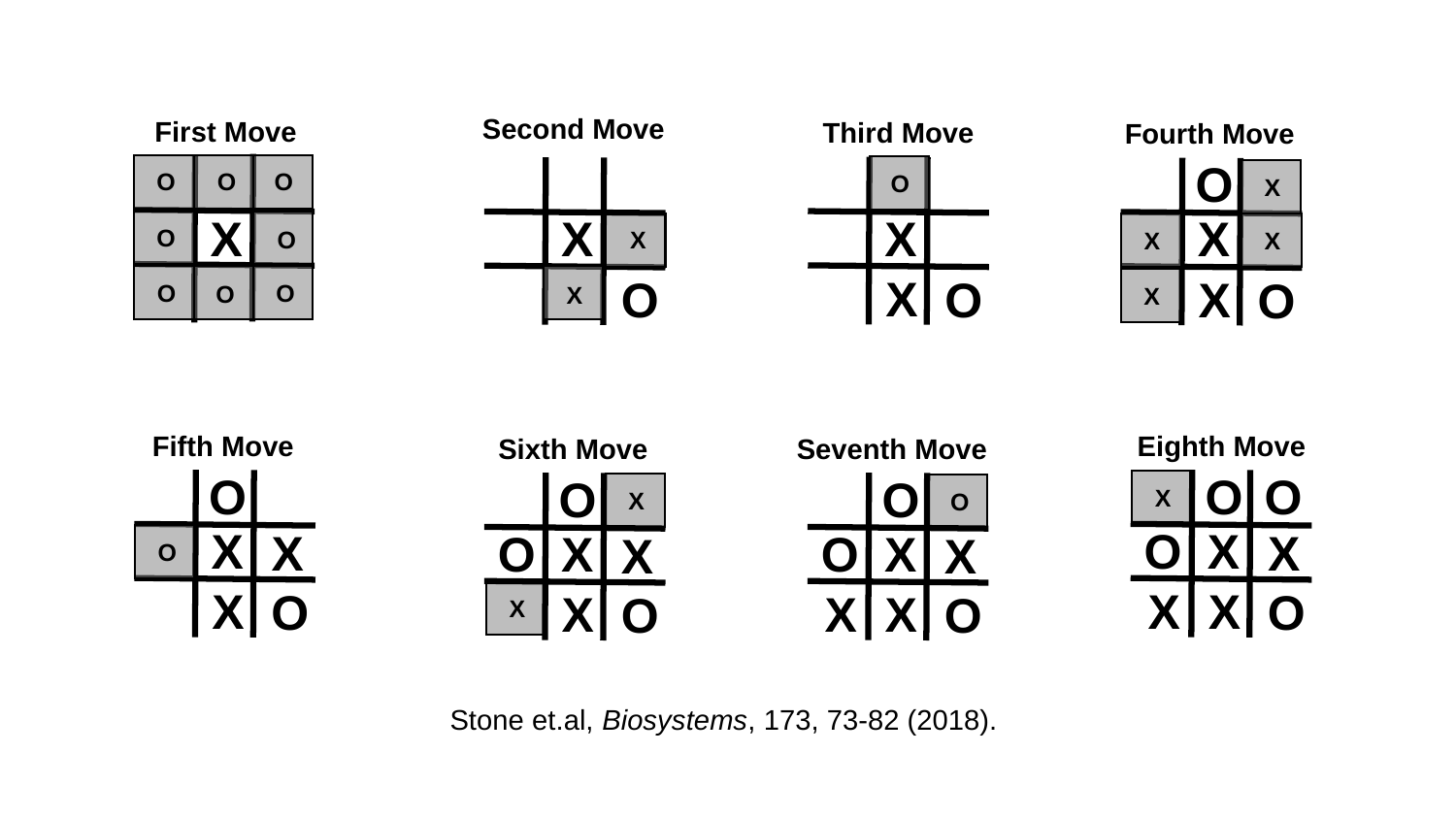

Second Move
First Move
Third Move
Fourth Move
O

O
O
O
O
X
X
X
X
X

O
O
X
X
X
X
X
O
O
O

O
O
O
X
X
Fifth Move
Eighth Move
Sixth Move
Seventh Move
O
O
O
O
O

X
X
O
X
O
X
X
X
O
X
O
X
X
X

O
X
X
X
O
O
X
X
X
O
O

X
Stone et.al, Biosystems, 173, 73-82 (2018).